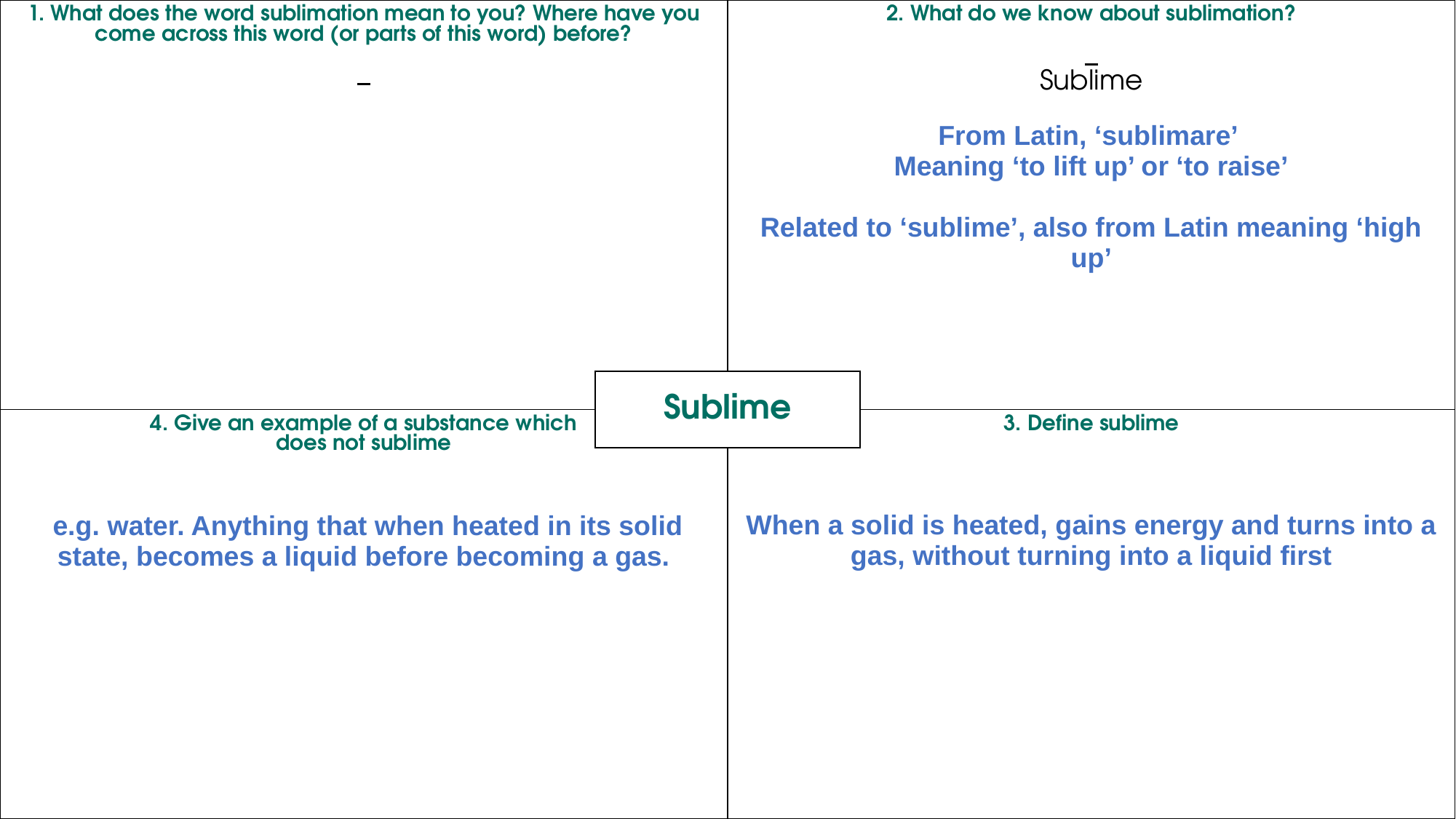

| 1. What does the word sublimation mean to you? Where have you come across this word (or parts of this word) before? | 2. What do we know about sublimation? Sublime From Latin, ‘sublimare’ Meaning ‘to lift up’ or ‘to raise’ Related to ‘sublime’, also from Latin meaning ‘high up’ |
| --- | --- |
| 4. Give an example of a substance which does not sublime e.g. water. Anything that when heated in its solid state, becomes a liquid before becoming a gas. | 3. Define sublime When a solid is heated, gains energy and turns into a gas, without turning into a liquid first |
| Sublime |
| --- |